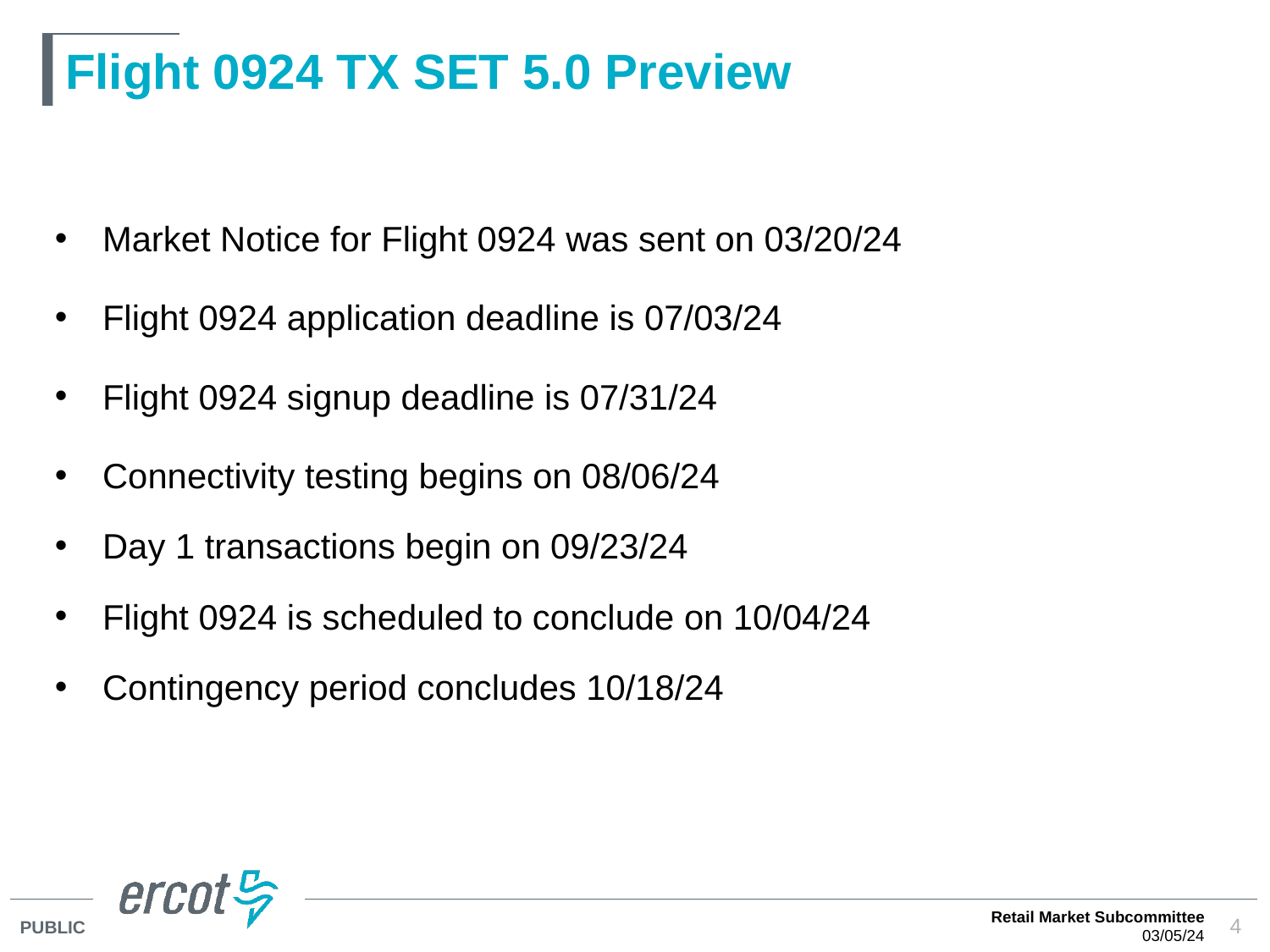

# Flight 0924 TX SET 5.0 Preview
Market Notice for Flight 0924 was sent on 03/20/24
Flight 0924 application deadline is 07/03/24
Flight 0924 signup deadline is 07/31/24
Connectivity testing begins on 08/06/24
Day 1 transactions begin on 09/23/24
Flight 0924 is scheduled to conclude on 10/04/24
Contingency period concludes 10/18/24
Retail Market Subcommittee
03/05/24
4